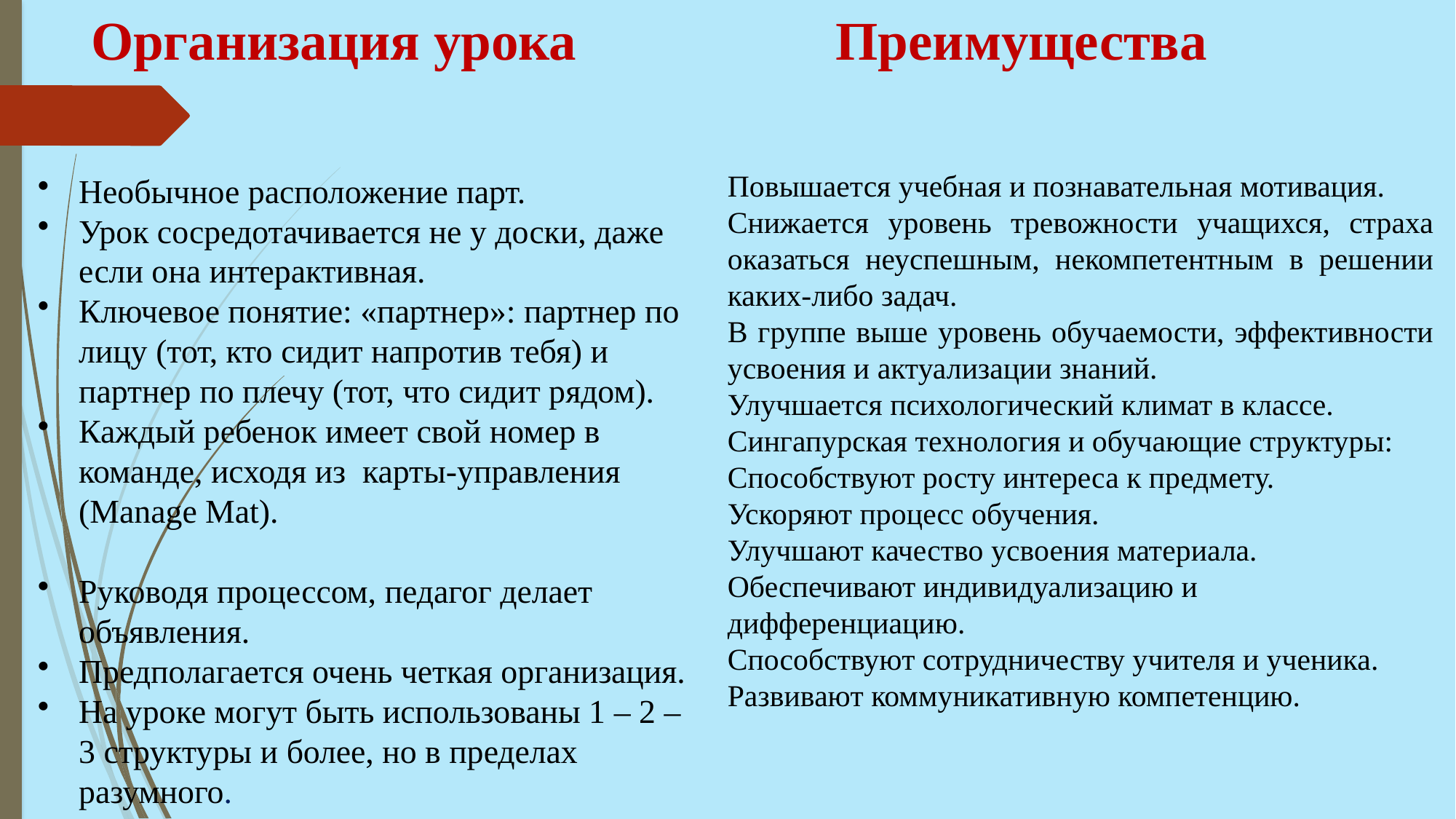

# Организация урока                   Преимущества
Повышается учебная и познавательная мотивация.
Снижается уровень тревожности учащихся, страха оказаться неуспешным, некомпетентным в решении каких-либо задач.
В группе выше уровень обучаемости, эффективности усвоения и актуализации знаний.
Улучшается психологический климат в классе.
Сингапурская технология и обучающие структуры:
Способствуют росту интереса к предмету.
Ускоряют процесс обучения.
Улучшают качество усвоения материала.
Обеспечивают индивидуализацию и дифференциацию.
Способствуют сотрудничеству учителя и ученика.
Развивают коммуникативную компетенцию.
Необычное расположение парт.
Урок сосредотачивается не у доски, даже если она интерактивная.
Ключевое понятие: «партнер»: партнер по лицу (тот, кто сидит напротив тебя) и партнер по плечу (тот, что сидит рядом).
Каждый ребенок имеет свой номер в команде, исходя из  карты-управления (Manage Mat).
Руководя процессом, педагог делает объявления.
Предполагается очень четкая организация.
На уроке могут быть использованы 1 – 2 – 3 структуры и более, но в пределах разумного.